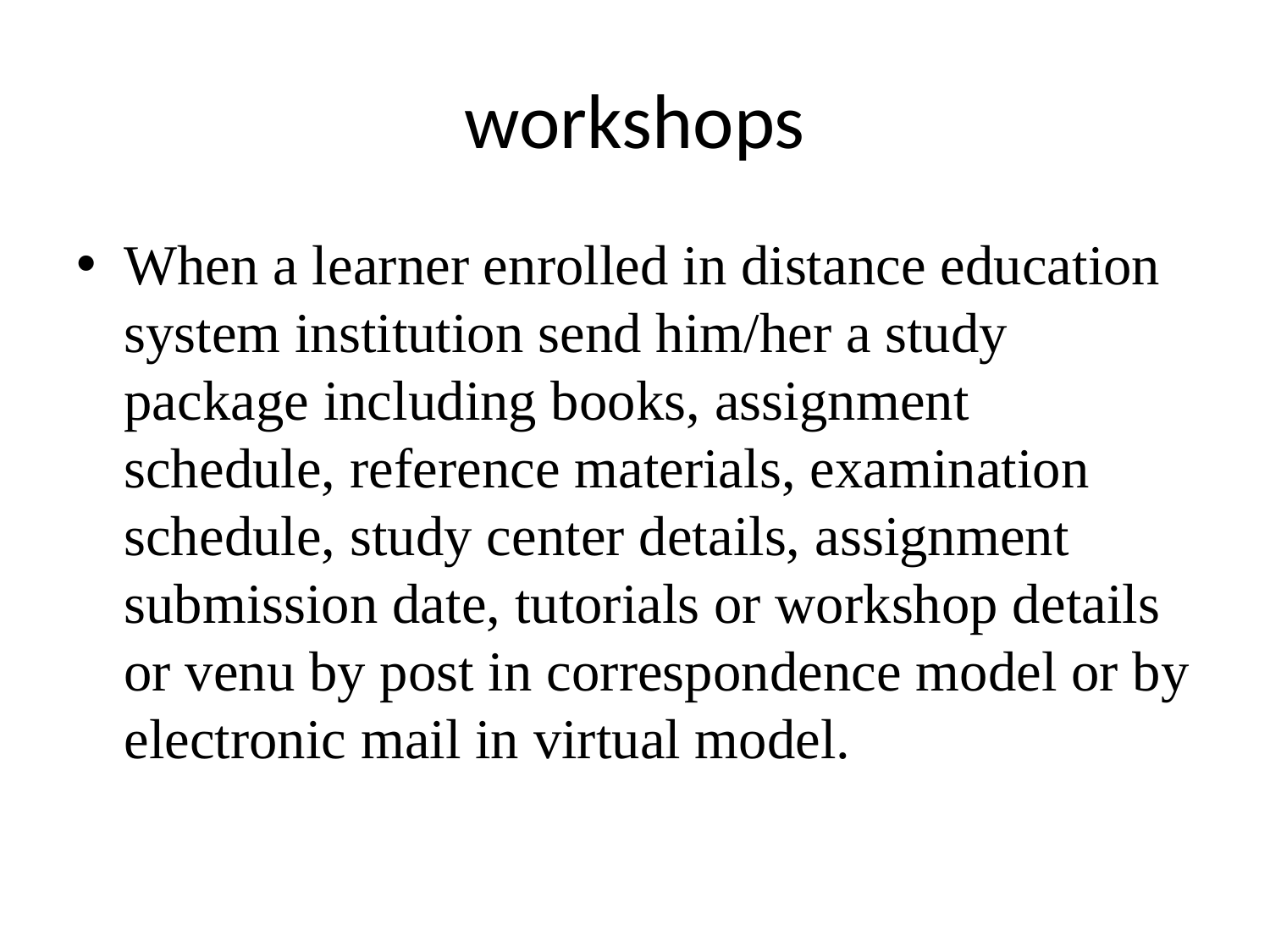

# workshops
When a learner enrolled in distance education system institution send him/her a study package including books, assignment schedule, reference materials, examination schedule, study center details, assignment submission date, tutorials or workshop details or venu by post in correspondence model or by electronic mail in virtual model.